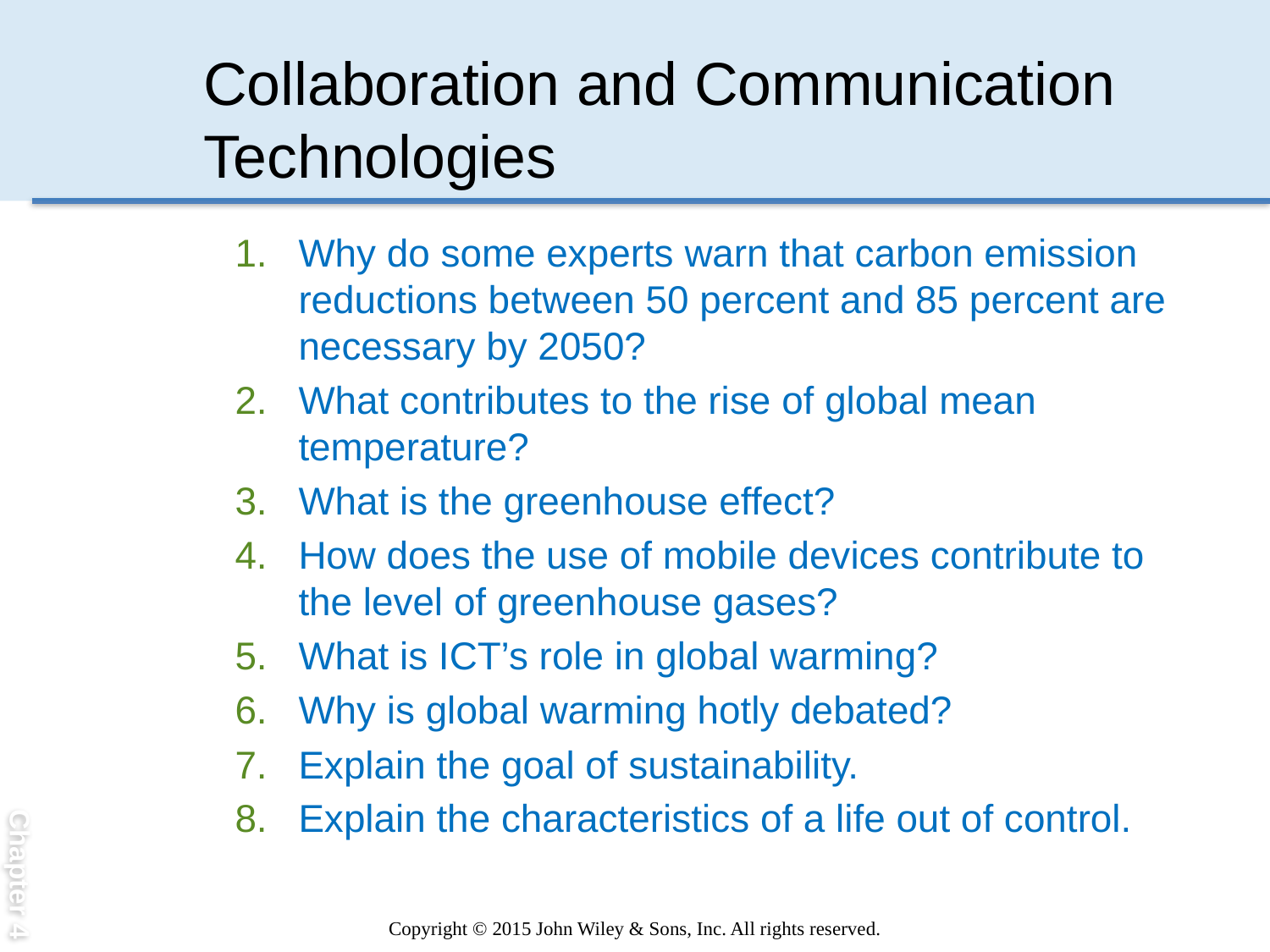

Chapter 4
# Collaboration and Communication Technologies
Why do some experts warn that carbon emission reductions between 50 percent and 85 percent are necessary by 2050?
What contributes to the rise of global mean temperature?
What is the greenhouse effect?
How does the use of mobile devices contribute to the level of greenhouse gases?
What is ICT’s role in global warming?
Why is global warming hotly debated?
Explain the goal of sustainability.
Explain the characteristics of a life out of control.